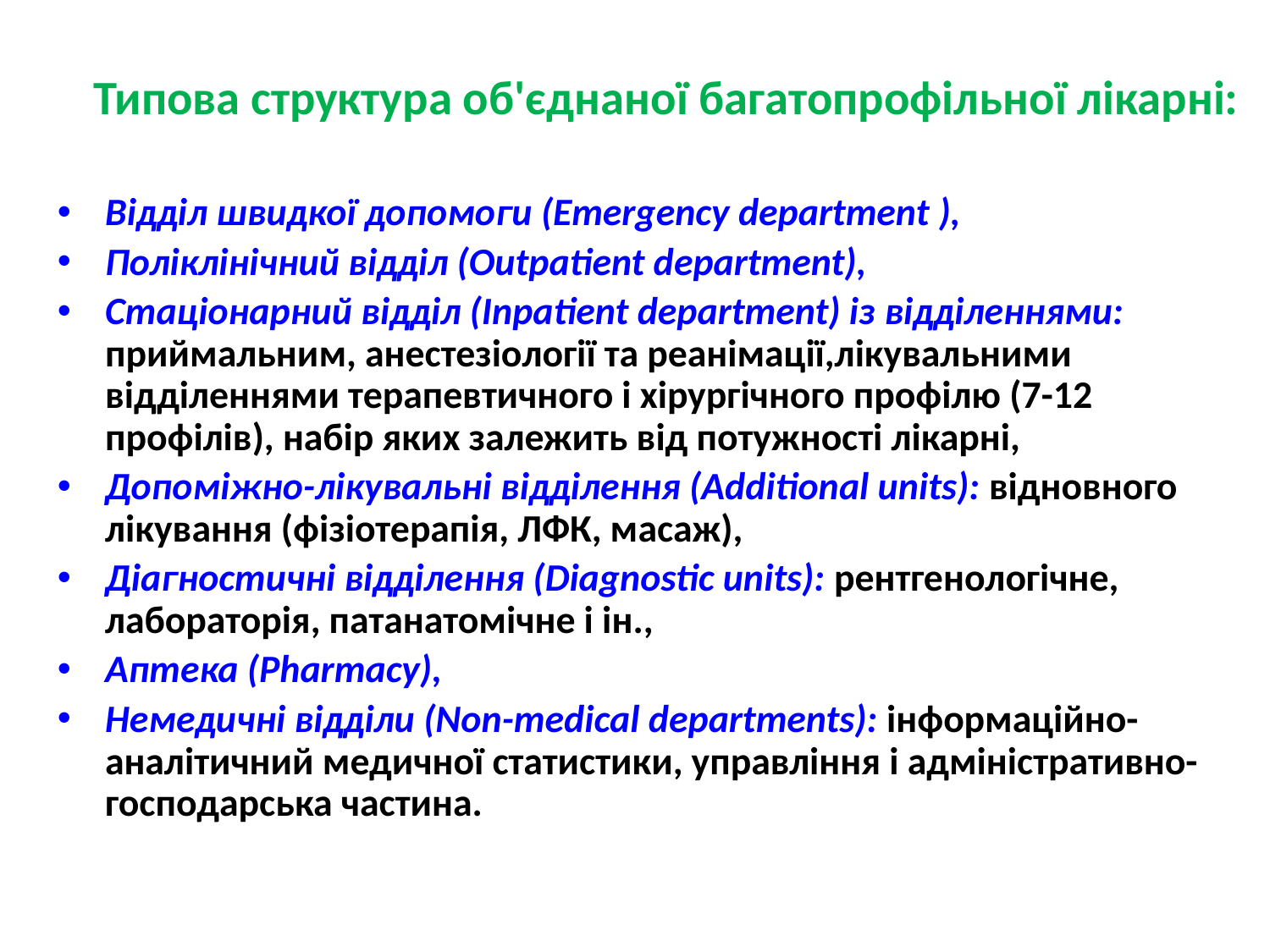

Типова структура об'єднаної багатопрофільної лікарні:
Відділ швидкої допомоги (Emergency department ),
Поліклінічний відділ (Outpatient department),
Стаціонарний відділ (Inpatient department) із відділеннями: приймальним, анестезіології та реанімації,лікувальними відділеннями терапевтичного і хірургічного профілю (7-12 профілів), набір яких залежить від потужності лікарні,
Допоміжно-лікувальні відділення (Additional units): відновного лікування (фізіотерапія, ЛФК, масаж),
Діагностичні відділення (Diagnostic units): рентгенологічне, лабораторія, патанатомічне і ін.,
Аптека (Pharmacy),
Немедичні відділи (Non-medical departments): інформаційно-аналітичний медичної статистики, управління і адміністративно-господарська частина.